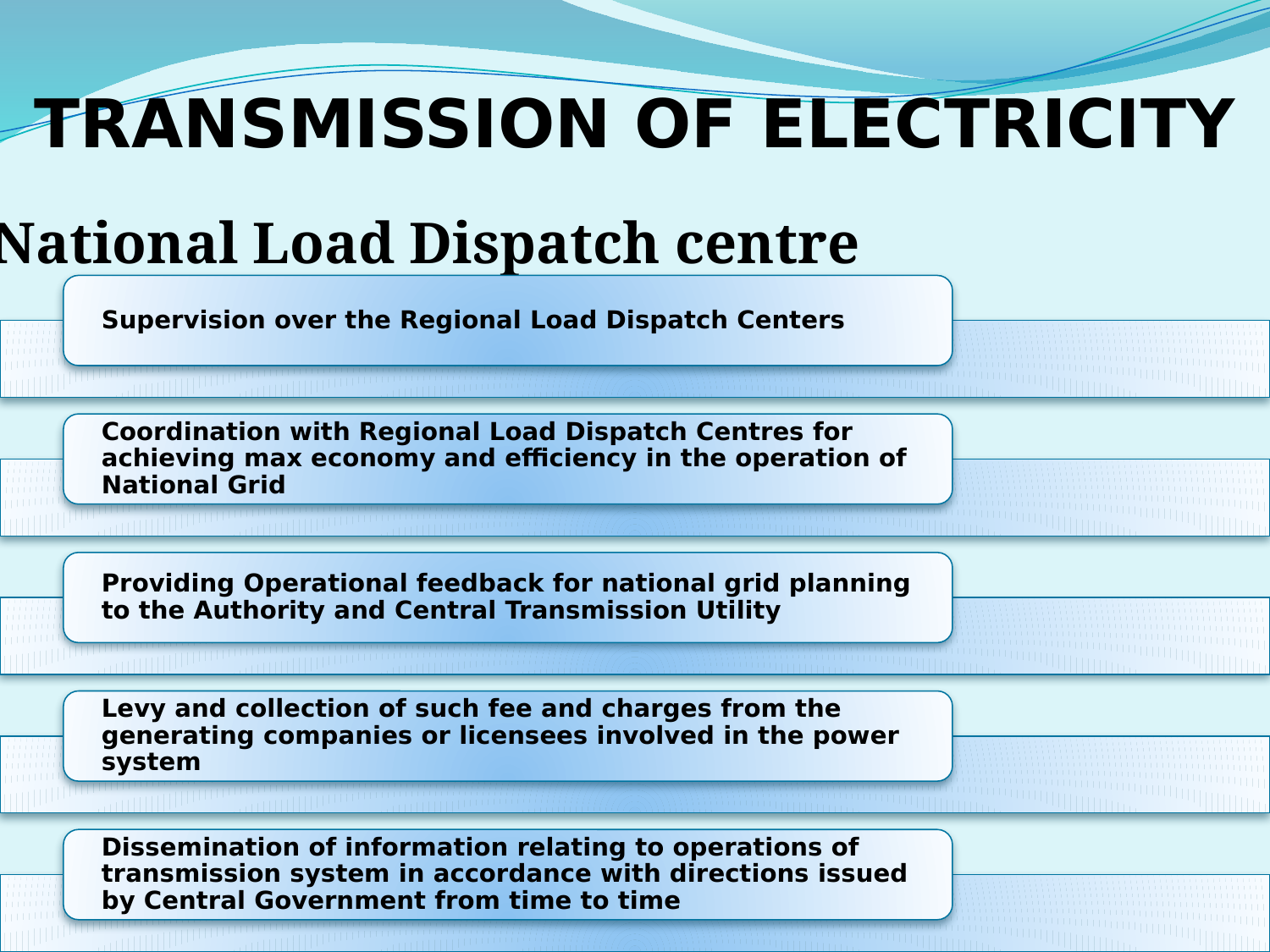

TRANSMISSION OF ELECTRICITY
National Load Dispatch centre
Supervision over the Regional Load Dispatch Centers
Coordination with Regional Load Dispatch Centres for achieving max economy and efficiency in the operation of National Grid
Providing Operational feedback for national grid planning to the Authority and Central Transmission Utility
Levy and collection of such fee and charges from the generating companies or licensees involved in the power system
Dissemination of information relating to operations of transmission system in accordance with directions issued by Central Government from time to time
23